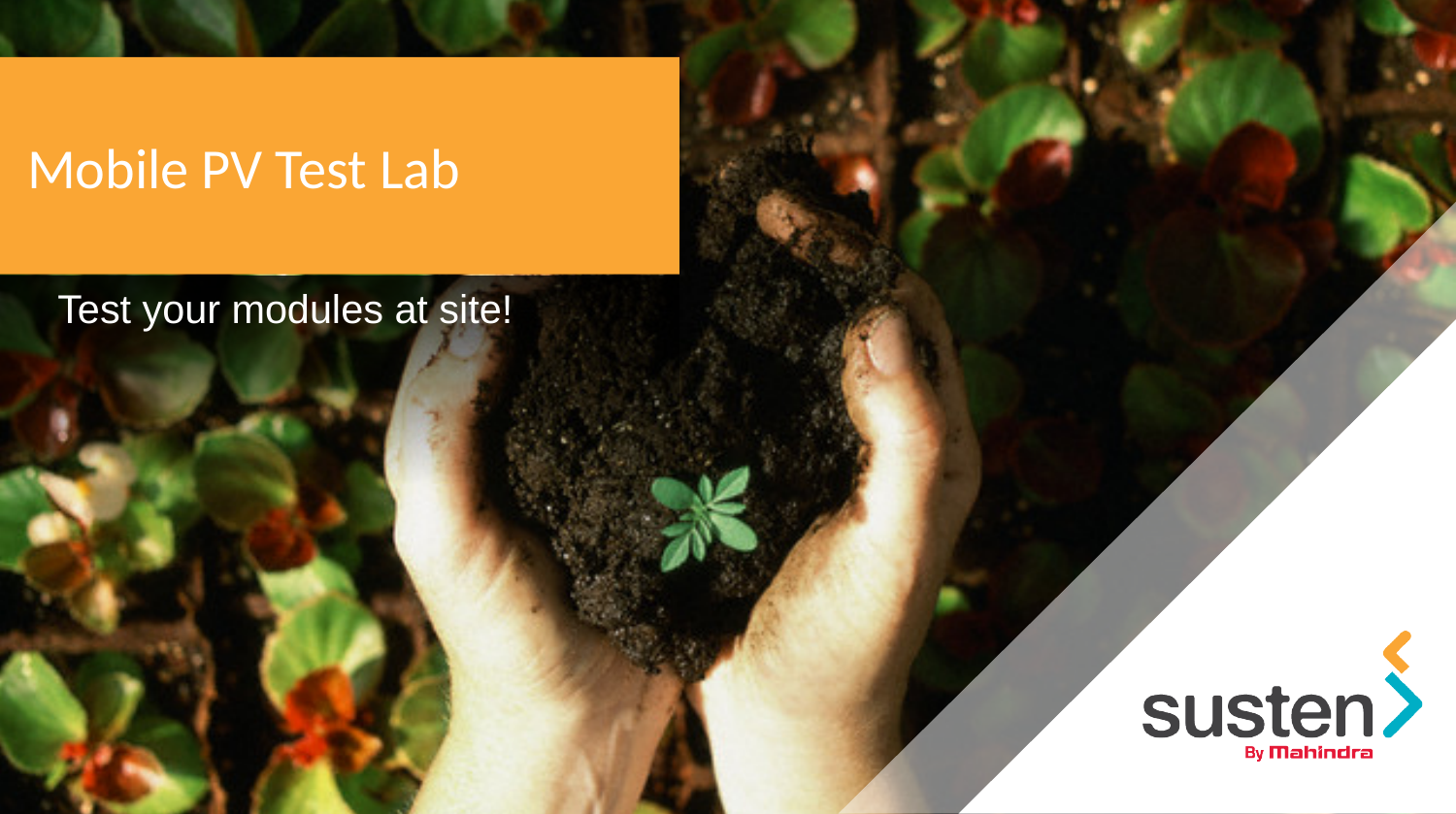

Mobile PV Test Lab
Test your modules at site!